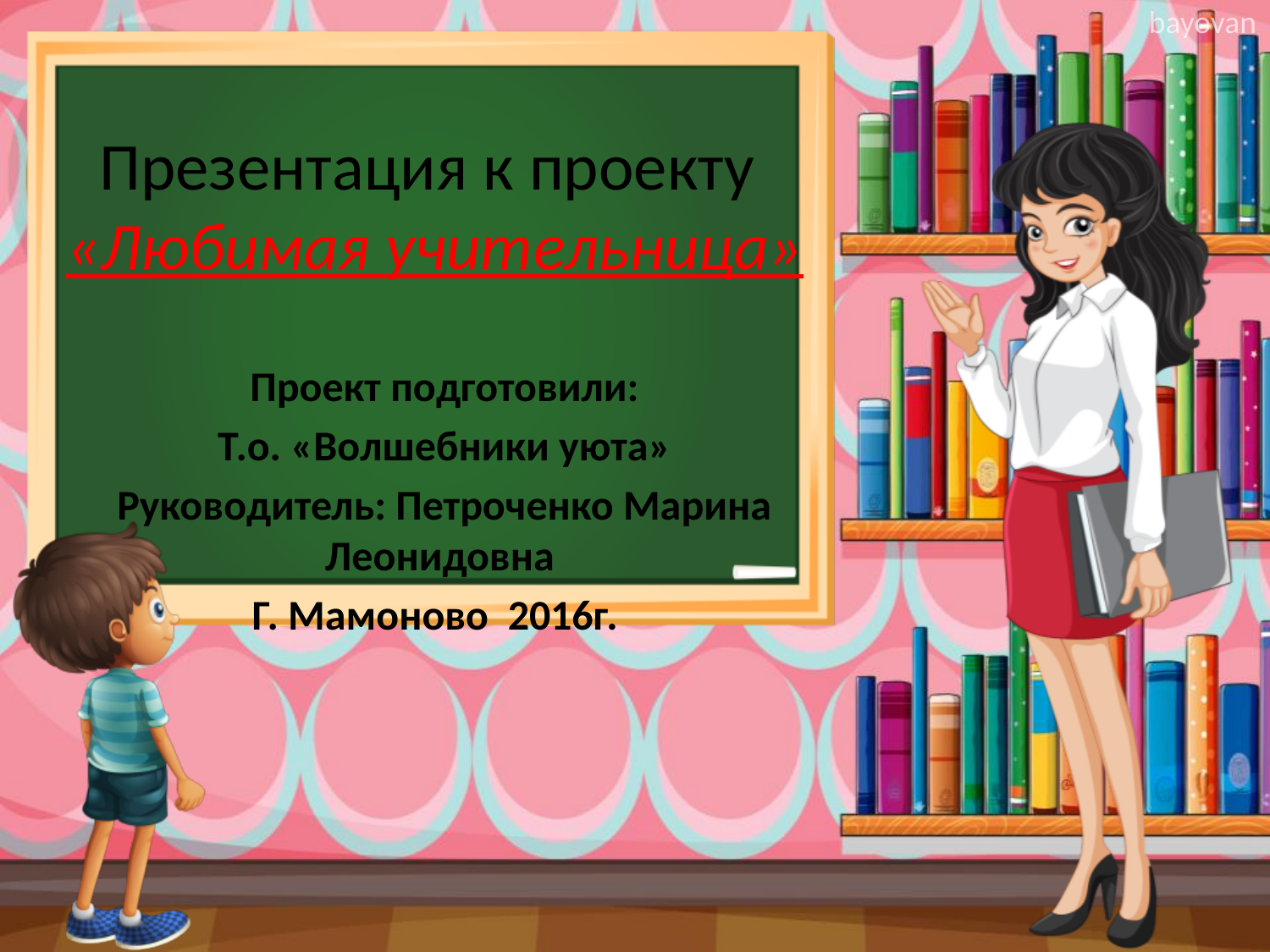

# Презентация к проекту «Любимая учительница»

Проект подготовили:
Т.о. «Волшебники уюта»
Руководитель: Петроченко Марина Леонидовна
Г. Мамоново  2016г.